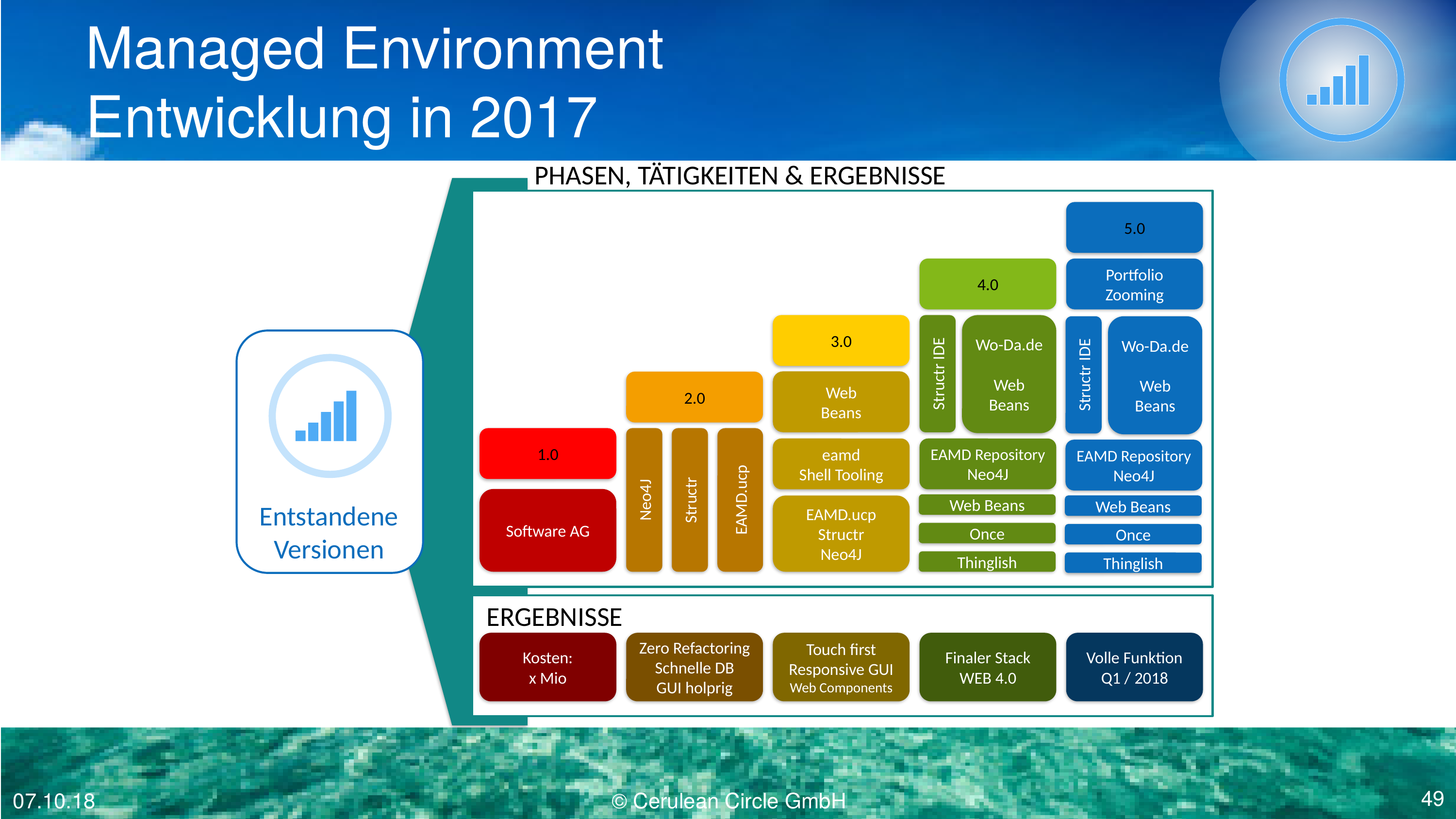

# Managed Environment Entwicklung in 2017
Phasen, Tätigkeiten & Ergebnisse

5.0
4.0
Portfolio
Zooming
Wo-Da.de

Web
Beans
Structr IDE
EAMD Repository
Neo4J
Web Beans
Once
Thinglish
3.0
Wo-Da.de

Web
Beans

Structr IDE
Web
Beans
2.0
1.0

Entstandene
Versionen
eamd
Shell Tooling
EAMD Repository
Neo4J
EAMD.ucp
Structr
Neo4J
Software AG
Web Beans
EAMD.ucp
Structr
Neo4J
Once
Thinglish

Ergebnisse
Kosten:
x Mio
Zero Refactoring
Schnelle DB
GUI holprig
Touch first
Responsive GUI
Web Components
Finaler Stack
WEB 4.0
Volle Funktion
Q1 / 2018
© Cerulean Circle GmbH
49
07.10.18